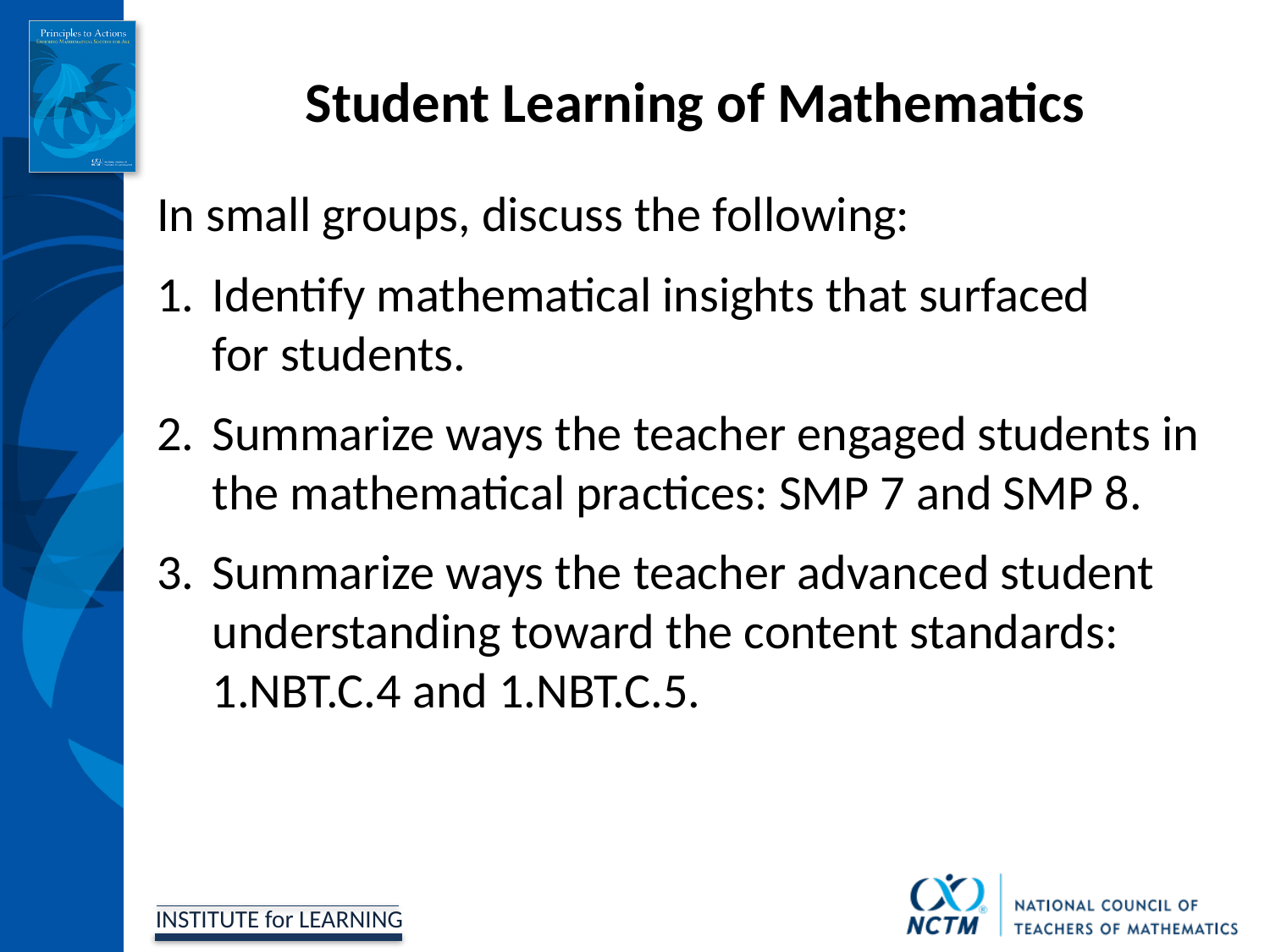

# Student Learning of Mathematics
In small groups, discuss the following:
Identify mathematical insights that surfaced
for students.
Summarize ways the teacher engaged students in the mathematical practices: SMP 7 and SMP 8.
Summarize ways the teacher advanced student understanding toward the content standards: 1.NBT.C.4 and 1.NBT.C.5.